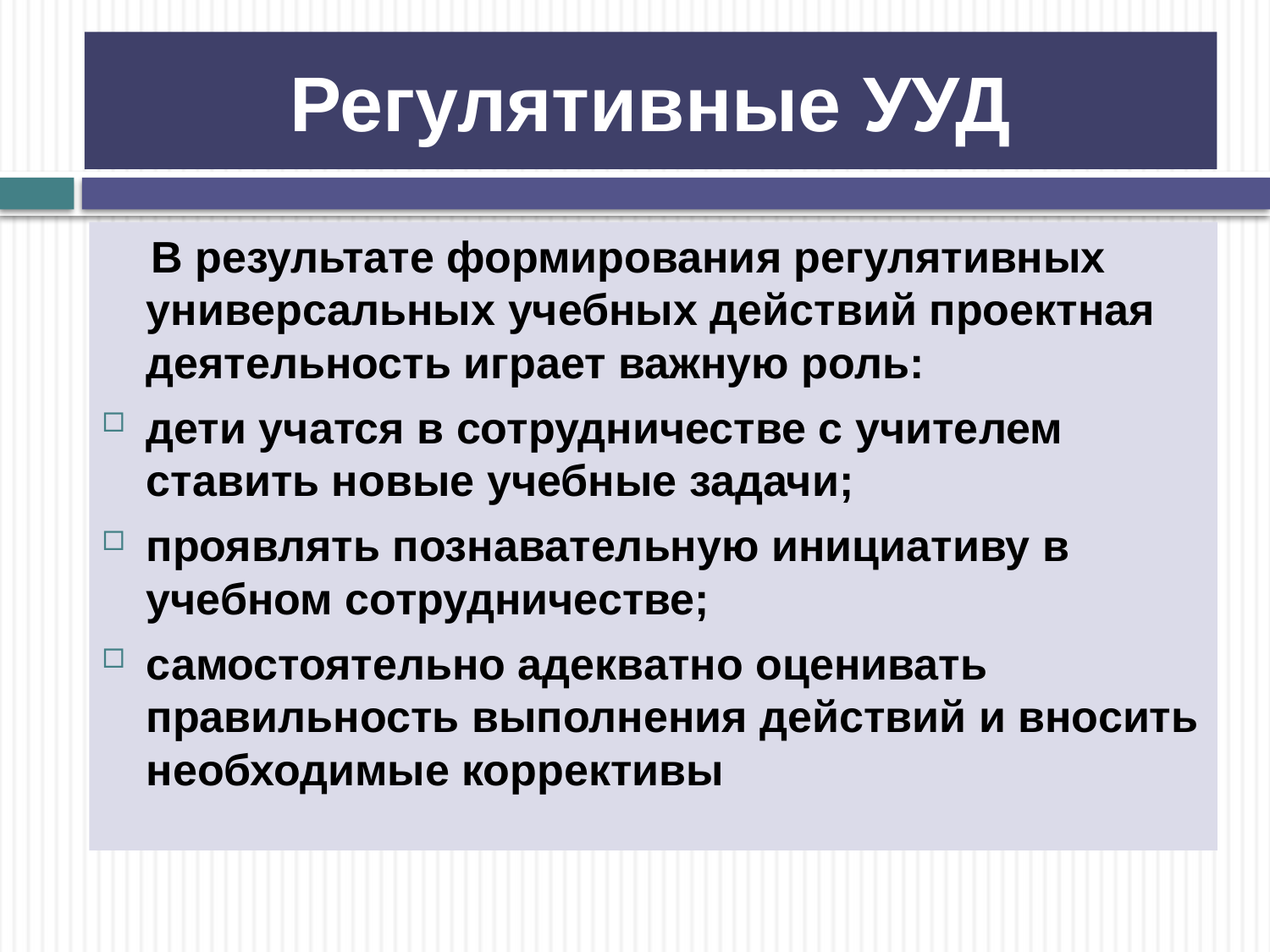

# Регулятивные УУД
    В результате формирования регулятивных универсальных учебных действий проектная деятельность играет важную роль:
дети учатся в сотрудничестве с учителем ставить новые учебные задачи;
проявлять познавательную инициативу в учебном сотрудничестве;
самостоятельно адекватно оценивать правильность выполнения действий и вносить необходимые коррективы